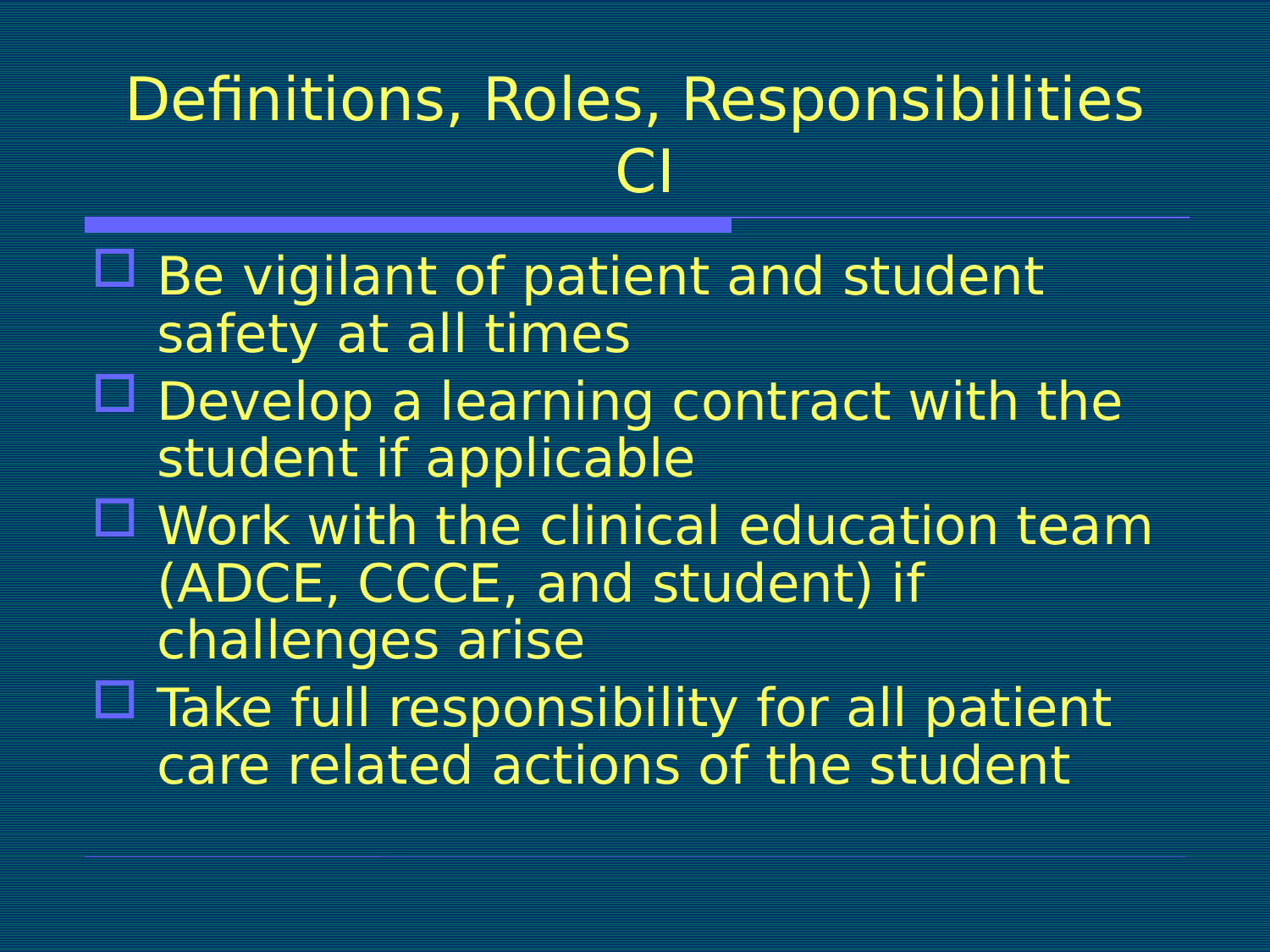

# Definitions, Roles, Responsibilities CI
Be vigilant of patient and student safety at all times
Develop a learning contract with the student if applicable
Work with the clinical education team (ADCE, CCCE, and student) if challenges arise
Take full responsibility for all patient care related actions of the student